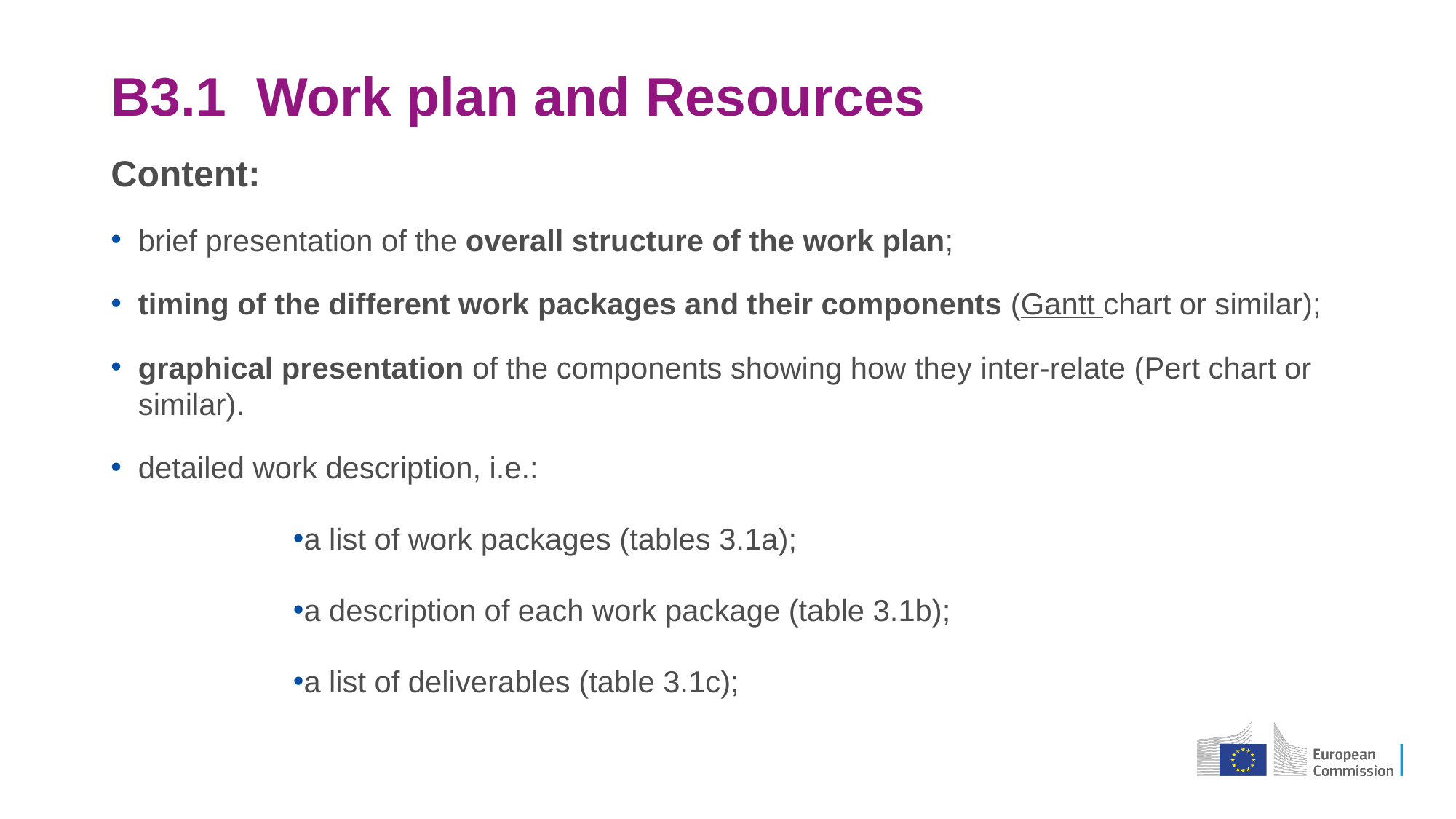

# B3.1  Work plan and Resources
Content:
brief presentation of the overall structure of the work plan;
timing of the different work packages and their components (Gantt chart or similar);
graphical presentation of the components showing how they inter-relate (Pert chart or similar).
detailed work description, i.e.:
a list of work packages (tables 3.1a);
a description of each work package (table 3.1b);
a list of deliverables (table 3.1c);